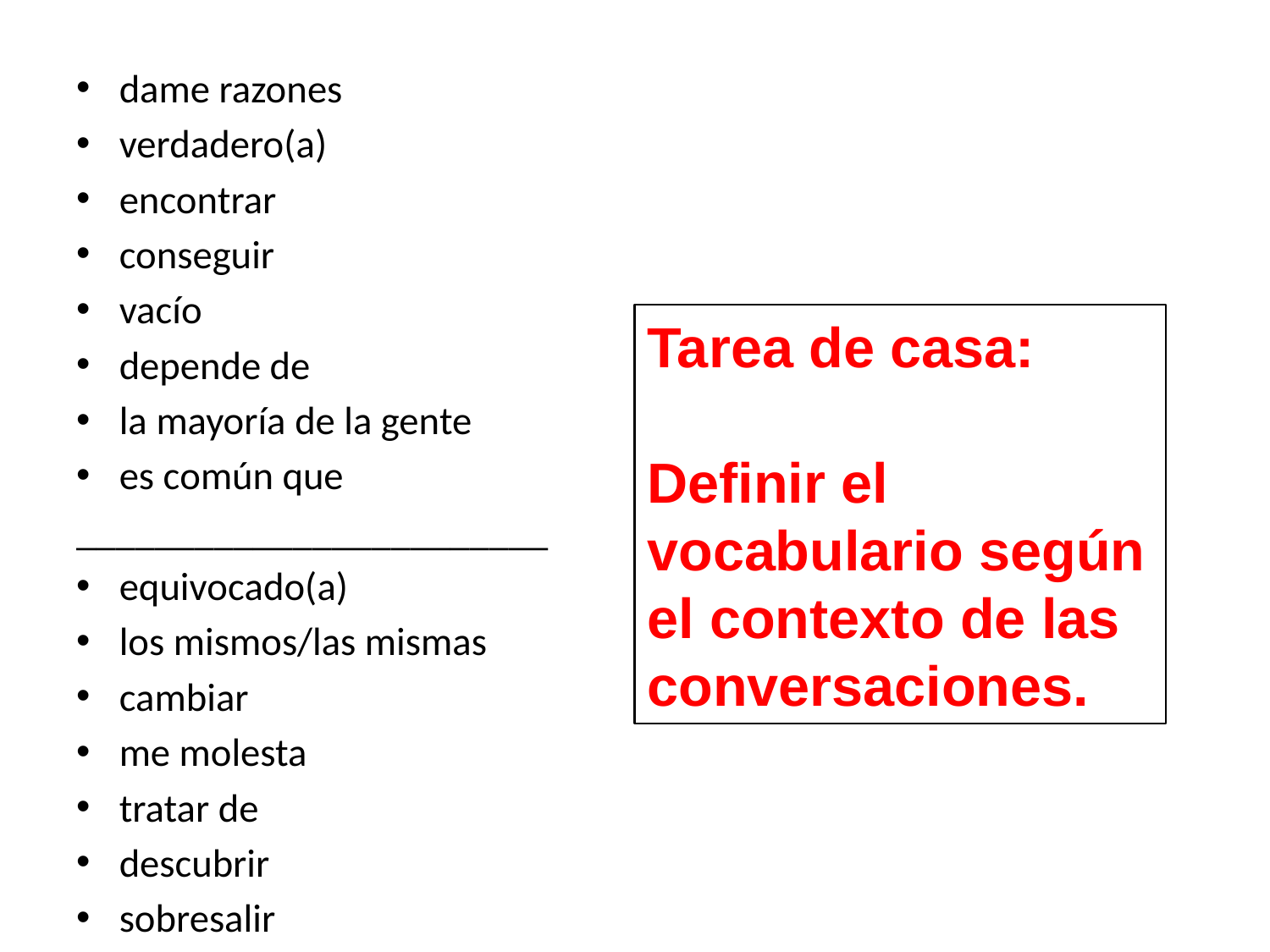

dame razones
verdadero(a)
encontrar
conseguir
vacío
depende de
la mayoría de la gente
es común que
________________________
equivocado(a)
los mismos/las mismas
cambiar
me molesta
tratar de
descubrir
sobresalir

Tarea de casa:

Definir el vocabulario según el contexto de las conversaciones.